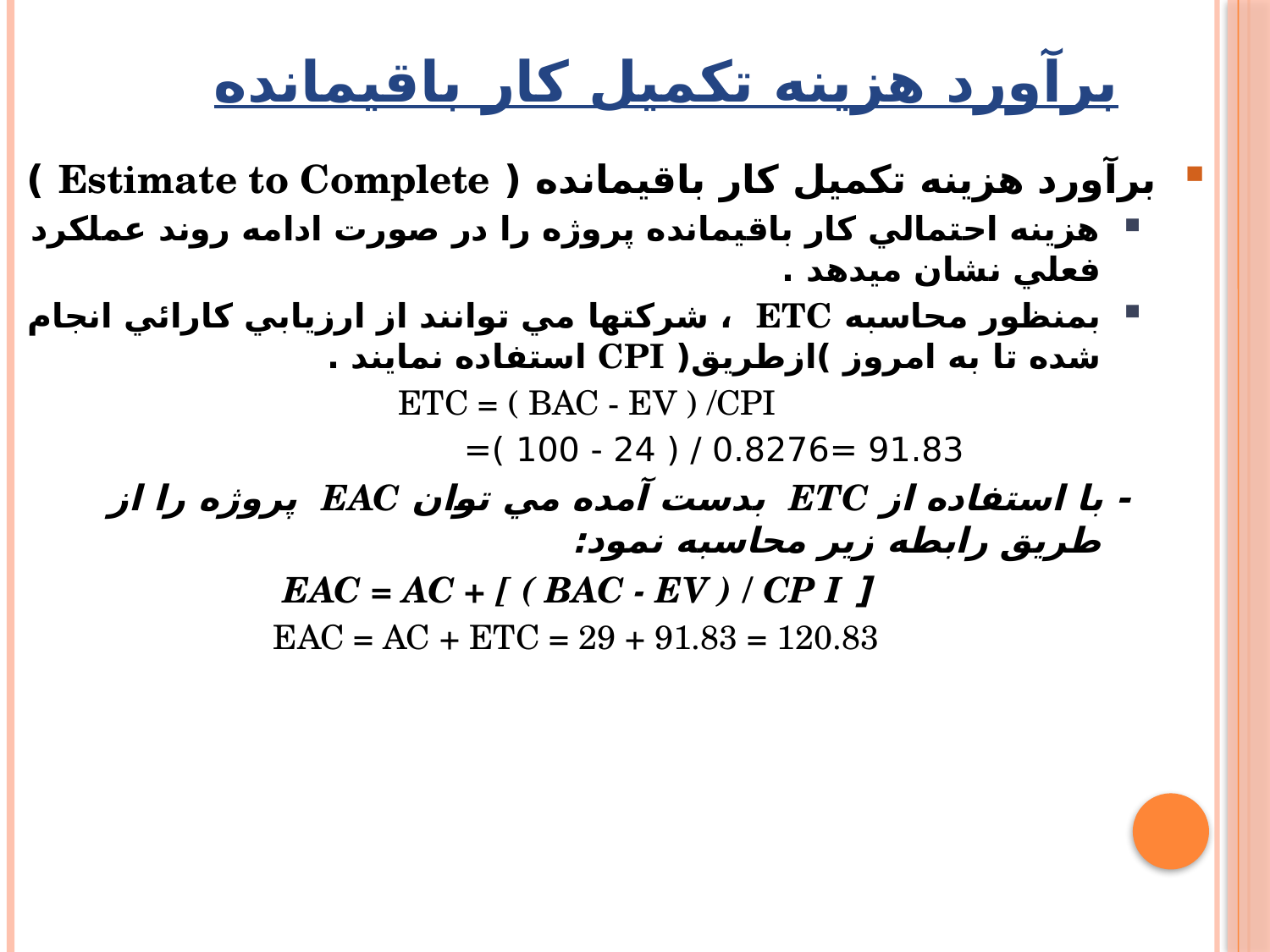

برآورد هزينه تكميل كار باقيمانده
برآورد هزينه تكميل كار باقيمانده ( Estimate to Complete )
هزينه احتمالي كار باقيمانده پروژه را در صورت ادامه روند عملكرد فعلي نشان ميدهد .
بمنظور محاسبه ETC  ، شركتها مي توانند از ارزيابي كارائي انجام شده تا به امروز )ازطريق( CPI استفاده نمايند .
ETC = ( BAC - EV ) /CPI
91.83 =0.8276 / ( 24 - 100 )=
 - با استفاده از ETC  بدست آمده مي توان EAC  پروژه را از طريق رابطه زير محاسبه نمود:
[ EAC = AC + [ ( BAC - EV ) / CP I
EAC = AC + ETC = 29 + 91.83 = 120.83